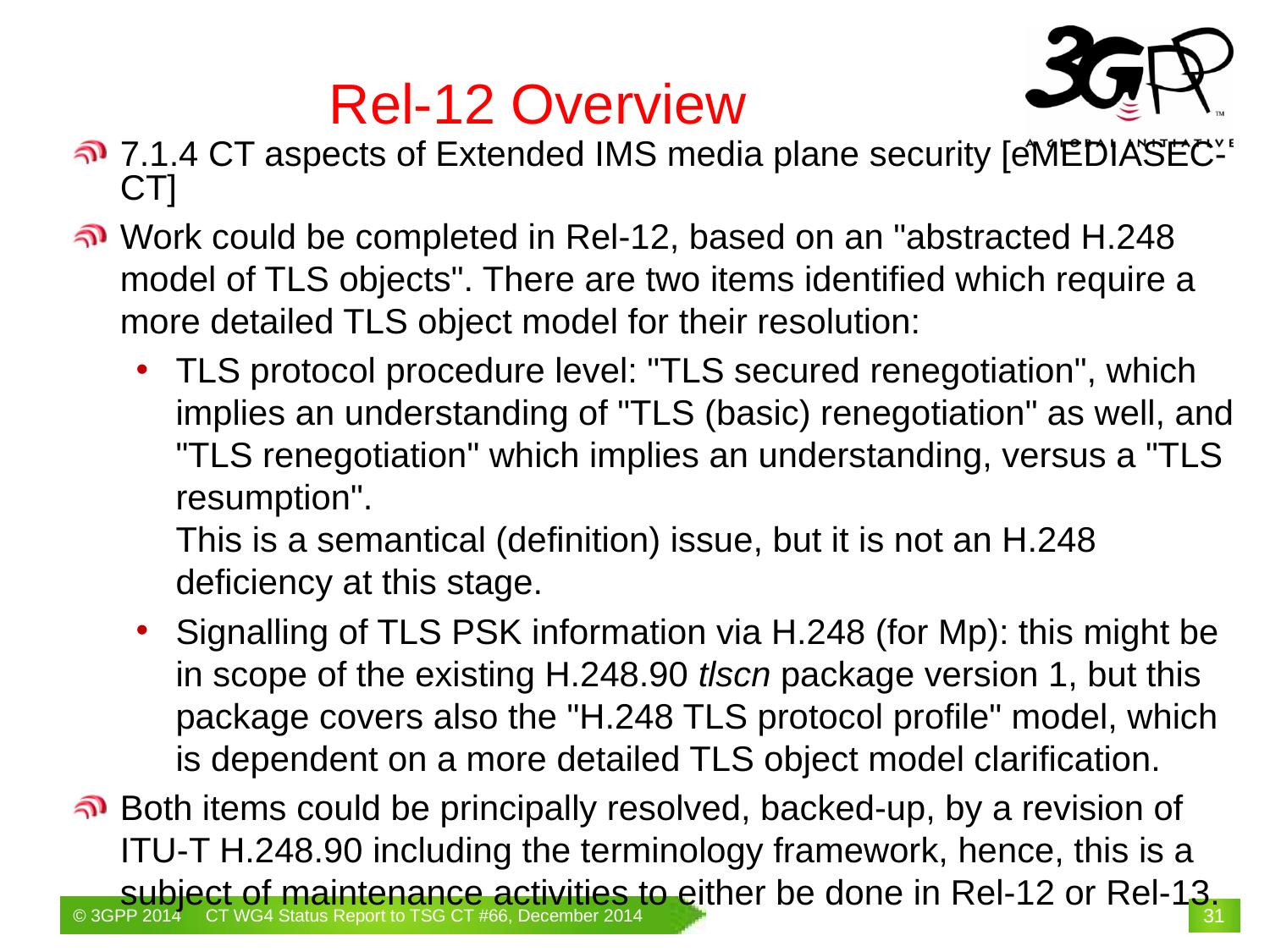

# Rel-12 Overview
7.1.4 CT aspects of Extended IMS media plane security [eMEDIASEC-CT]
Work could be completed in Rel-12, based on an "abstracted H.248 model of TLS objects". There are two items identified which require a more detailed TLS object model for their resolution:
TLS protocol procedure level: "TLS secured renegotiation", which implies an understanding of "TLS (basic) renegotiation" as well, and "TLS renegotiation" which implies an understanding, versus a "TLS resumption".
This is a semantical (definition) issue, but it is not an H.248 deficiency at this stage.
Signalling of TLS PSK information via H.248 (for Mp): this might be in scope of the existing H.248.90 tlscn package version 1, but this package covers also the "H.248 TLS protocol profile" model, which is dependent on a more detailed TLS object model clarification.
Both items could be principally resolved, backed-up, by a revision of ITU-T H.248.90 including the terminology framework, hence, this is a subject of maintenance activities to either be done in Rel-12 or Rel-13.